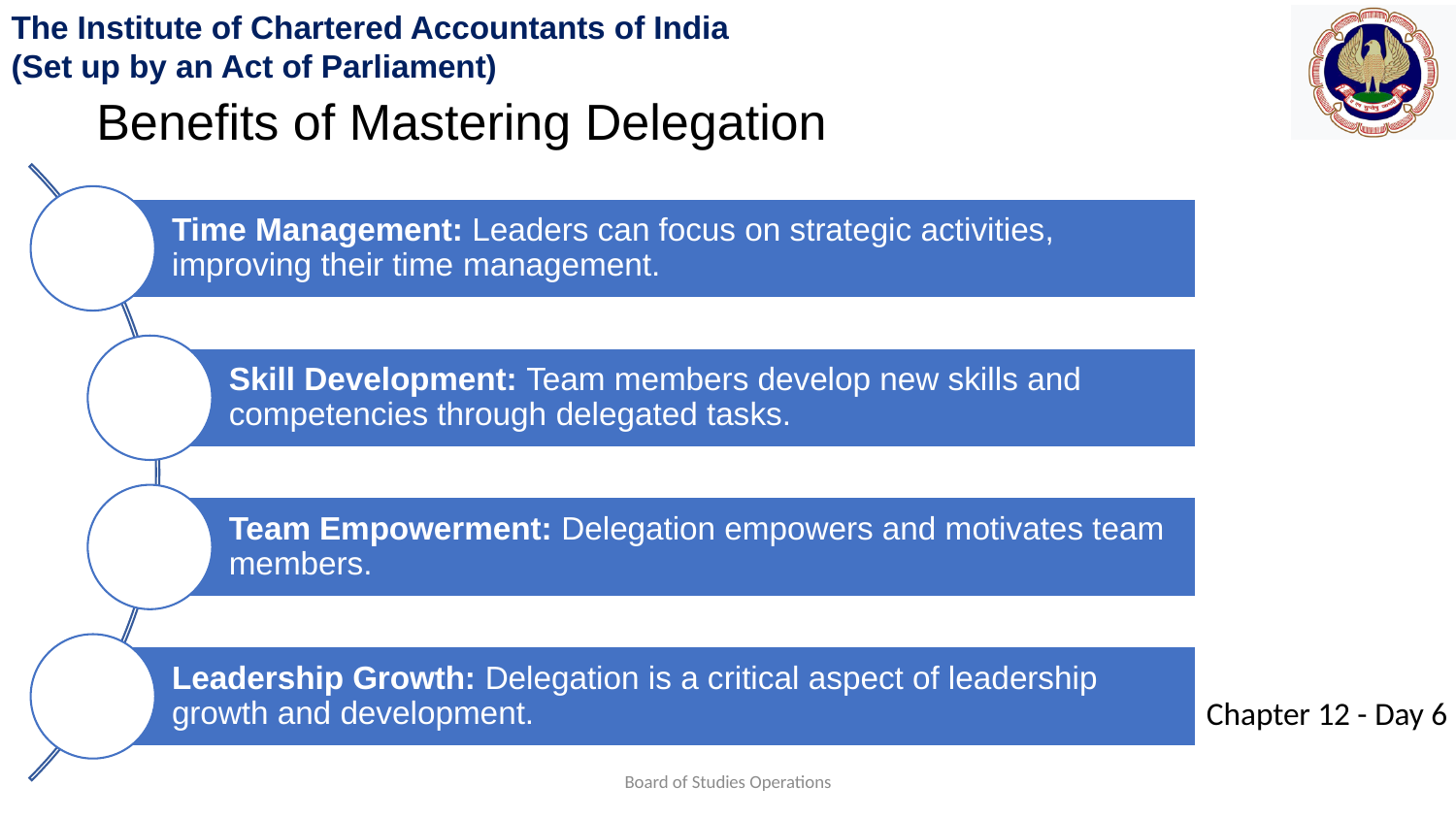

Benefits of Mastering Delegation
Time Management: Leaders can focus on strategic activities, improving their time management.
Skill Development: Team members develop new skills and competencies through delegated tasks.
Team Empowerment: Delegation empowers and motivates team members.
Leadership Growth: Delegation is a critical aspect of leadership growth and development.
Board of Studies Operations